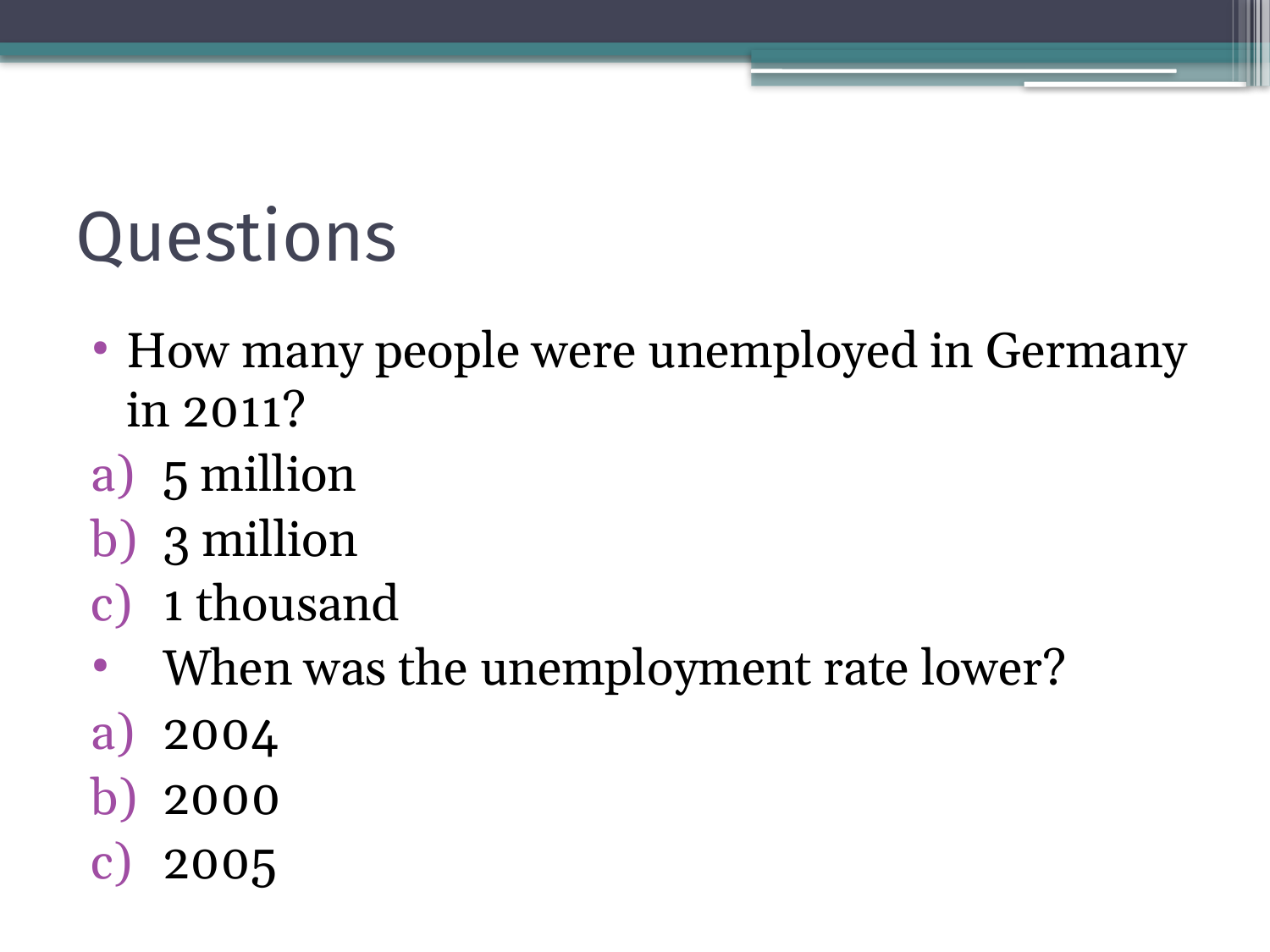

# Questions
How many people were unemployed in Germany in 2011?
5 million
3 million
1 thousand
When was the unemployment rate lower?
2004
2000
2005